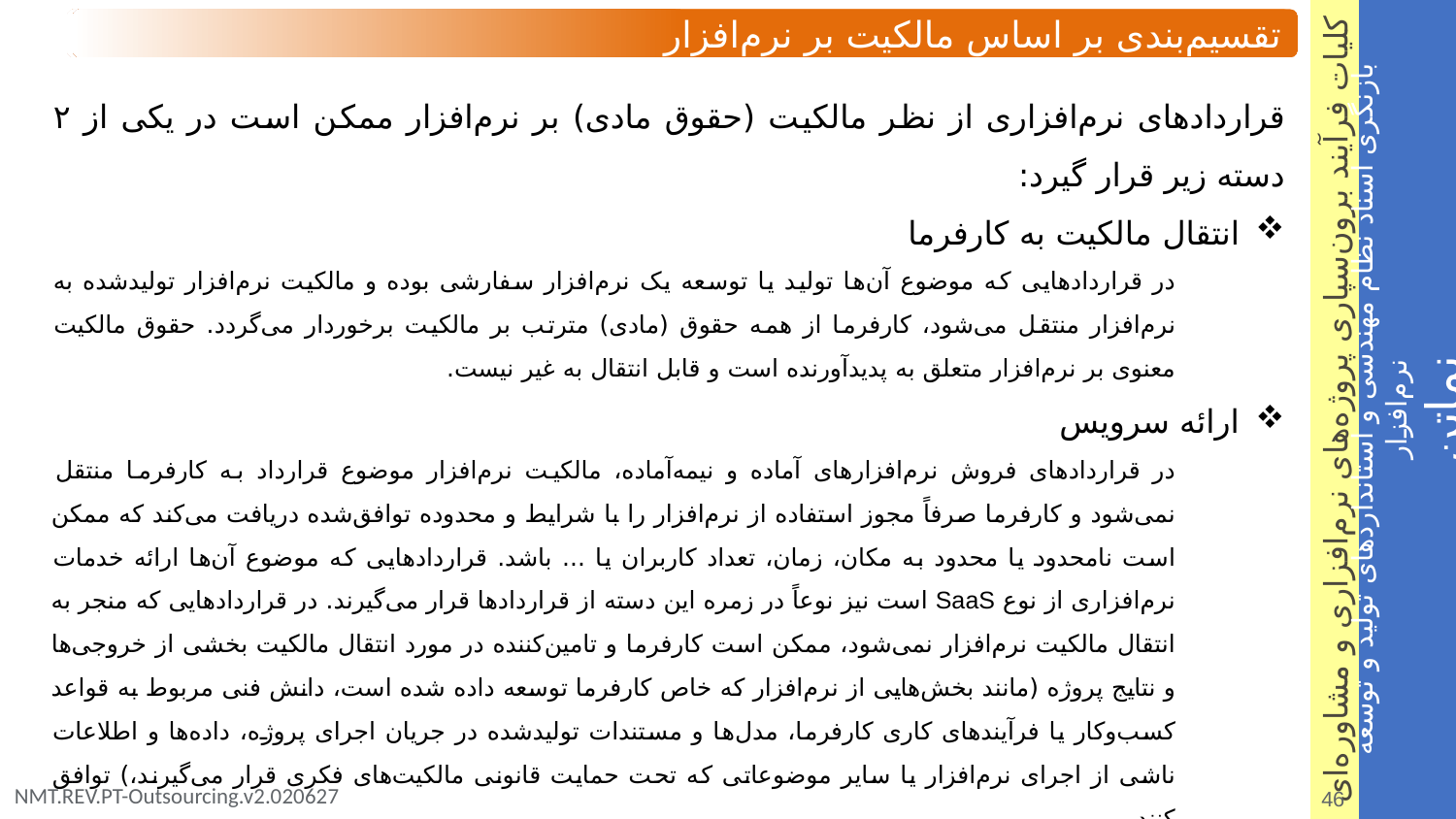

تقسیم‌بندی بر اساس مالکیت بر نرم‌افزار
قراردادهای نرم‌افزاری از نظر مالکیت (حقوق مادی) بر نرم‌افزار ممکن است در یکی از ۲ دسته زیر قرار گیرد:
انتقال مالکیت به کارفرما
در قراردادهایی که موضوع آن‌ها تولید یا توسعه یک نرم‌افزار سفارشی بوده و مالکیت نرم‌افزار تولید‌شده به نرم‌افزار منتقل می‌شود، کارفرما از همه حقوق (مادی) مترتب بر مالکیت برخوردار می‌گردد. حقوق مالکیت معنوی بر نرم‌افزار متعلق به پدیدآورنده است و قابل انتقال به غیر نیست.
ارائه سرویس
در قراردادهای فروش نرم‌افزارهای آماده و نیمه‌آماده، مالکیت نرم‌افزار موضوع قرارداد به کارفرما منتقل نمی‌شود و کارفرما صرفاً مجوز استفاده از نرم‌افزار را با شرایط و محدوده توافق‌شده دریافت می‌کند که ممکن است نامحدود یا محدود به مکان، زمان، تعداد کاربران یا ... باشد. قراردادهایی که موضوع آن‌ها ارائه خدمات نرم‌افزاری از نوع SaaS است نیز نوعاً در زمره این دسته از قراردادها قرار می‌گیرند. در قراردادهایی که منجر به انتقال مالکیت نرم‌افزار نمی‌شود، ممکن است کارفرما و تامین‌کننده در مورد انتقال مالکیت بخشی از خروجی‌ها و نتایج پروژه (مانند بخش‌هایی از نرم‌افزار که خاص کارفرما توسعه داده شده است، دانش فنی مربوط به قواعد کسب‌وکار یا فرآیندهای کاری کارفرما، مدل‌ها و مستندات تولید‌شده در جریان اجرای پروژه، داده‌ها و اطلاعات ناشی از اجرای نرم‌افزار یا سایر موضوعاتی که تحت حمایت قانونی مالکیت‌های فکری قرار می‌گیرند،) توافق کنند.

46